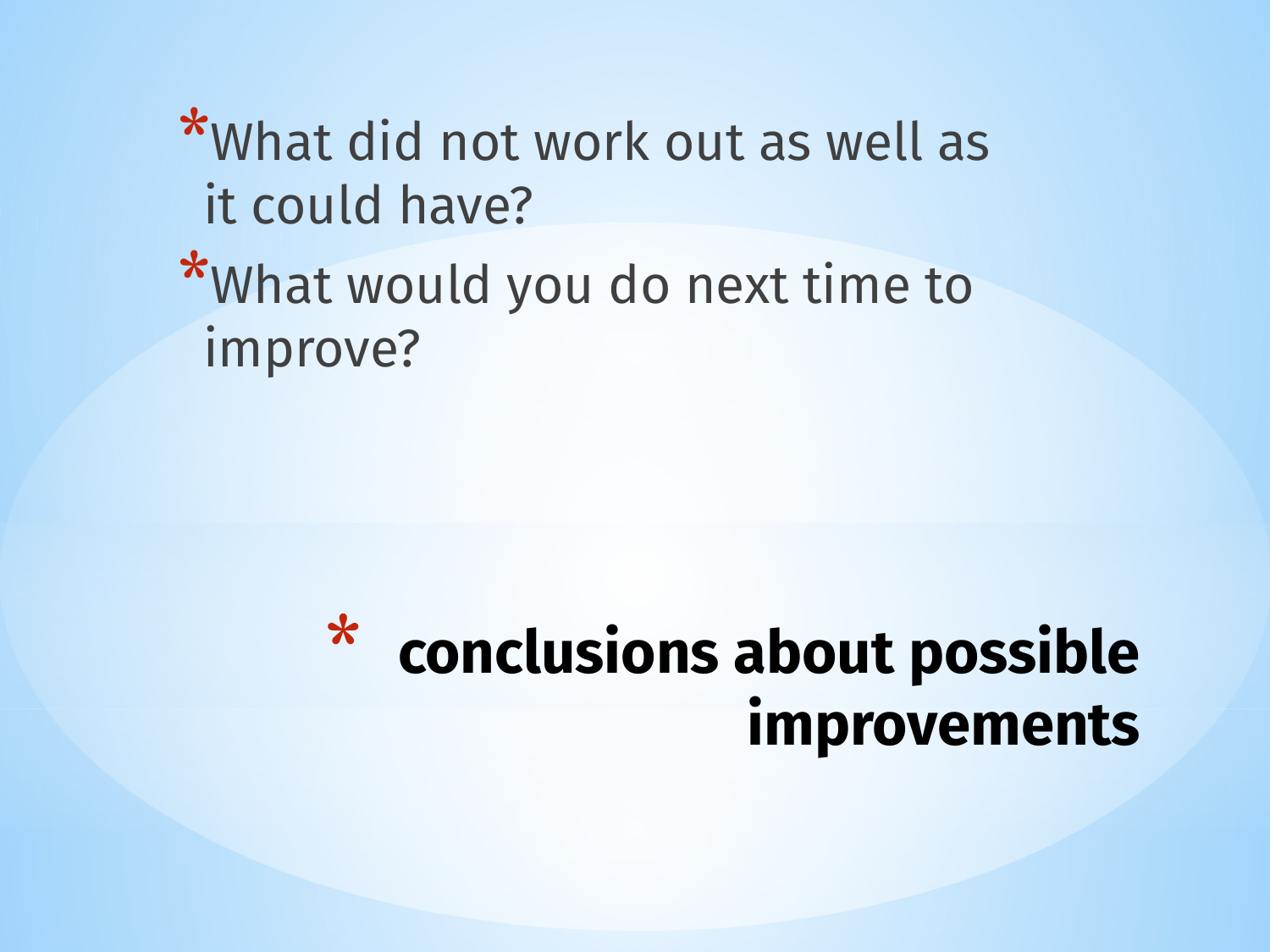

What did not work out as well as it could have?
What would you do next time to improve?
# conclusions about possible improvements